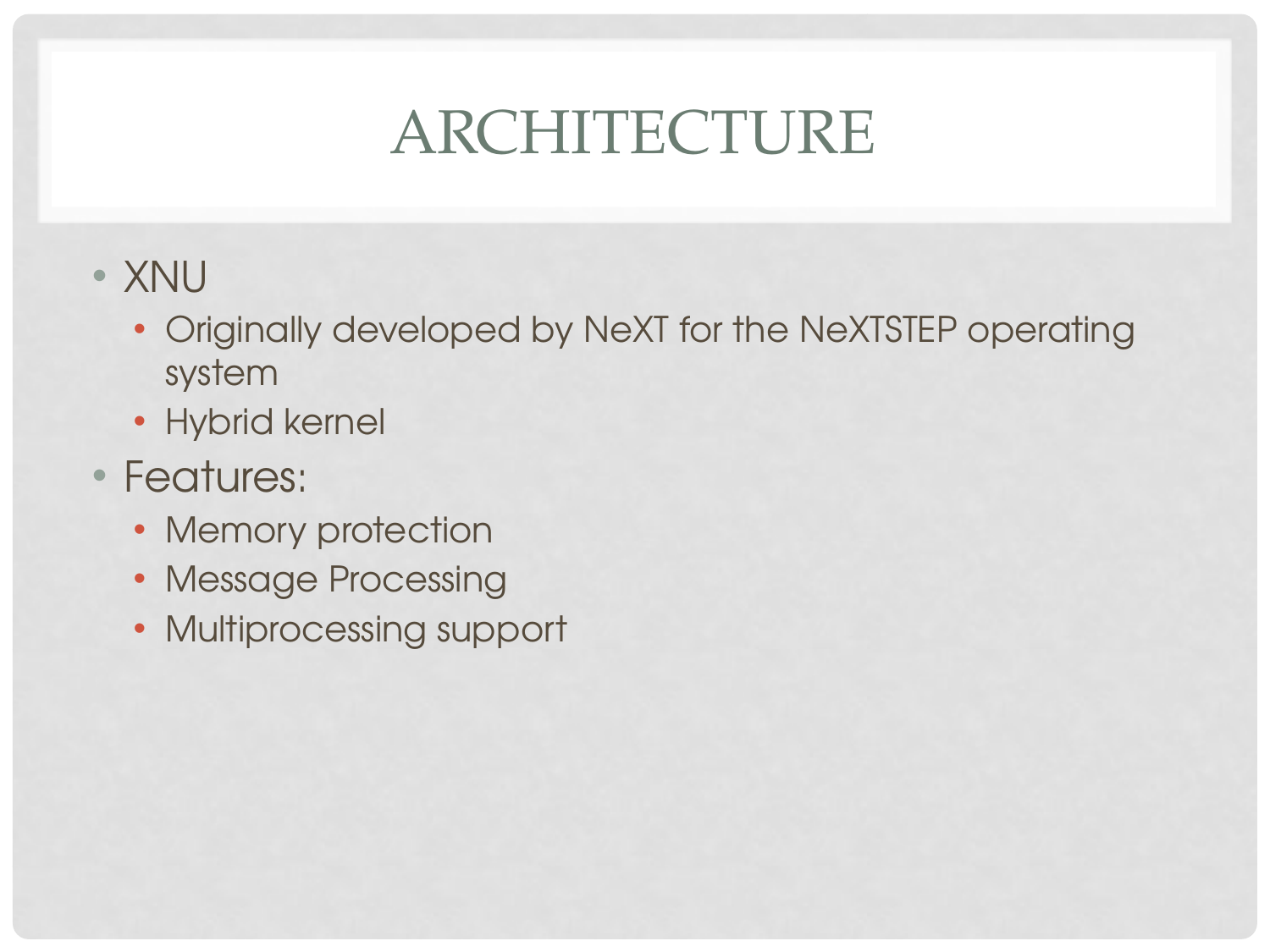

# Architecture
XNU
Originally developed by NeXT for the NeXTSTEP operating system
Hybrid kernel
Features:
Memory protection
Message Processing
Multiprocessing support